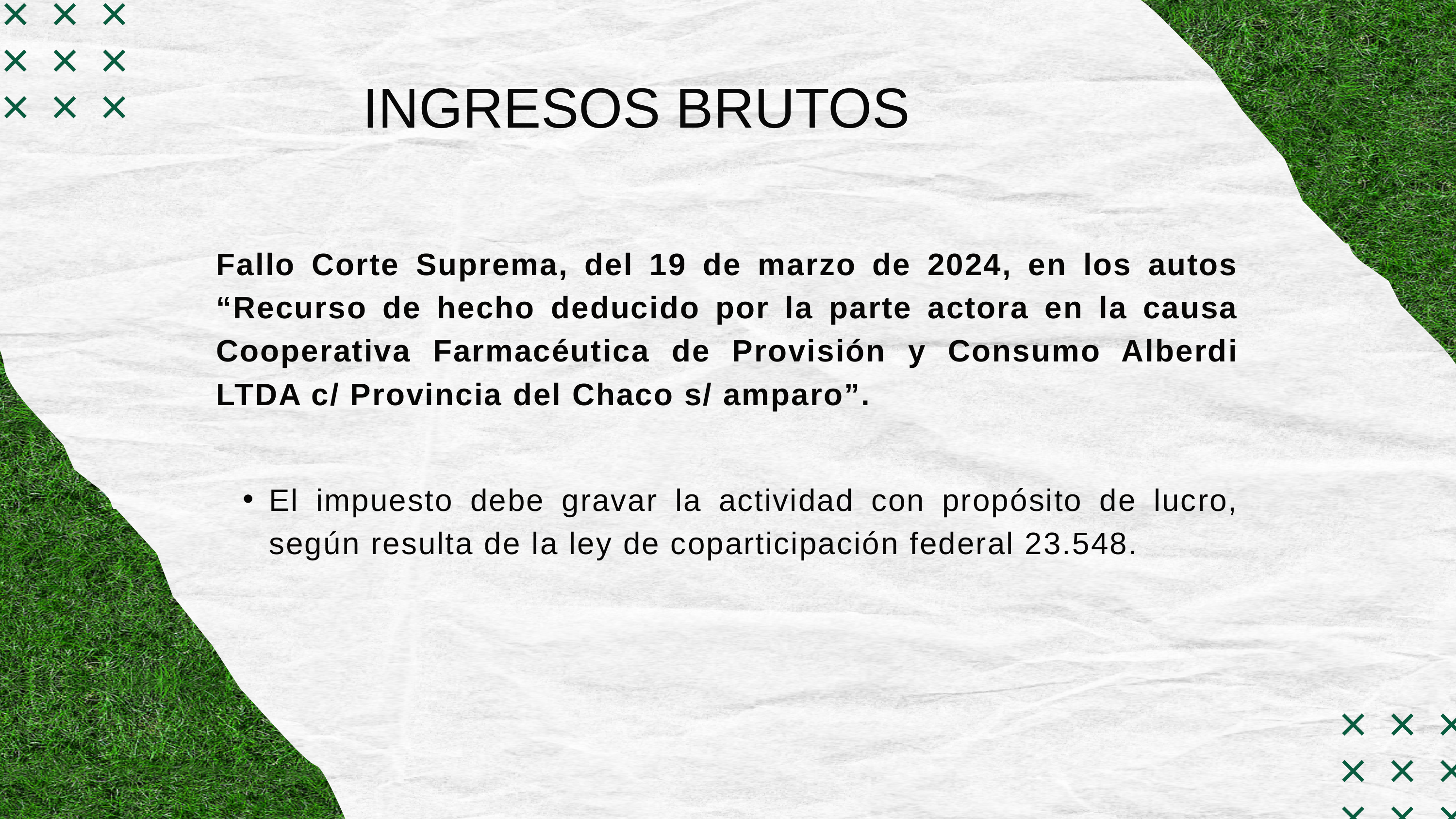

INGRESOS BRUTOS

Fallo Corte Suprema, del 19 de marzo de 2024, en los autos “Recurso de hecho deducido por la parte actora en la causa Cooperativa Farmacéutica de Provisión y Consumo Alberdi LTDA c/ Provincia del Chaco s/ amparo”.

El impuesto debe gravar la actividad con propósito de lucro, según resulta de la ley de coparticipación federal 23.548.